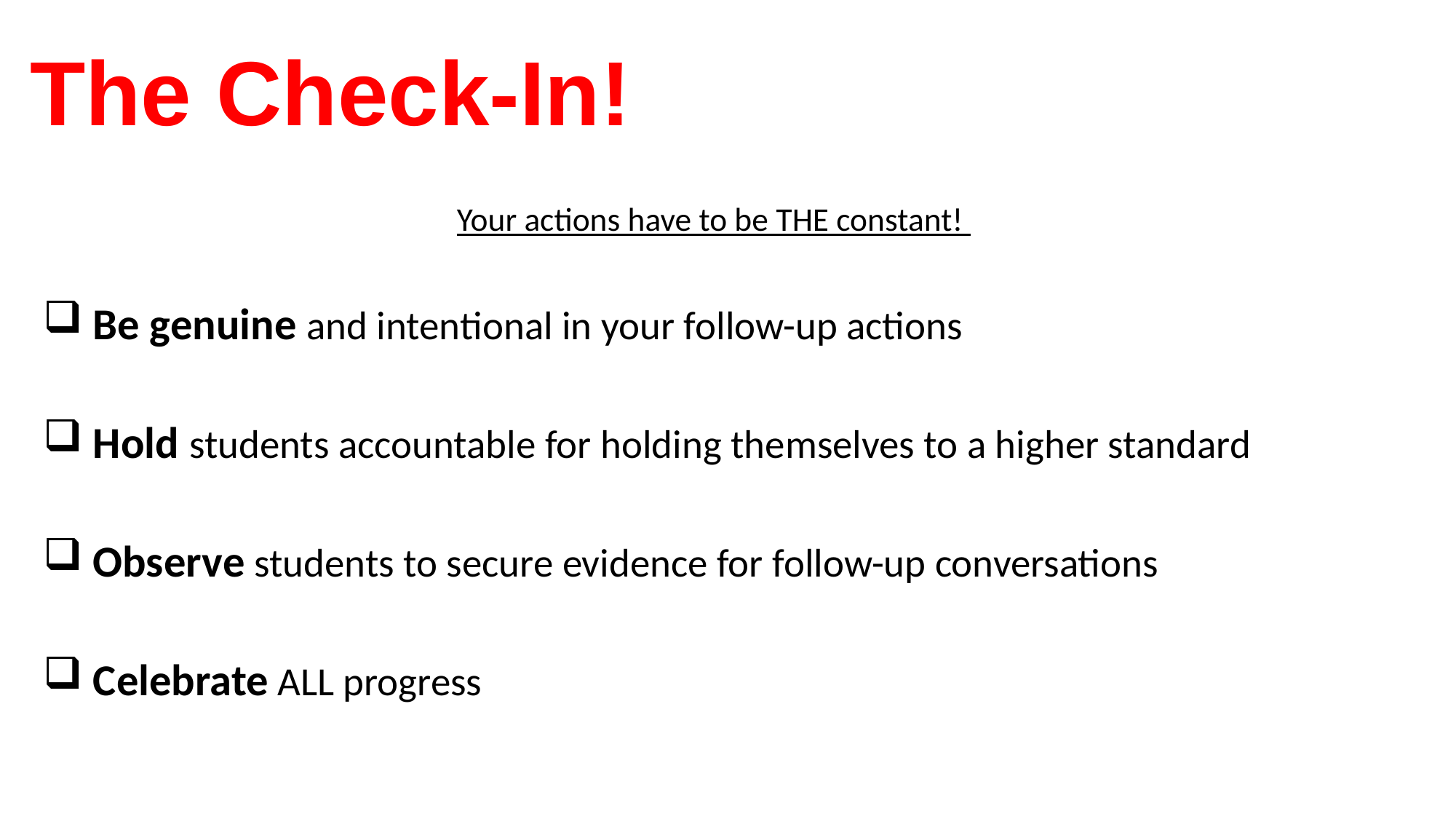

# The Check-In!
Your actions have to be THE constant!

Be genuine and intentional in your follow-up actions

Hold students accountable for holding themselves to a higher standard

Observe students to secure evidence for follow-up conversations

Celebrate ALL progress